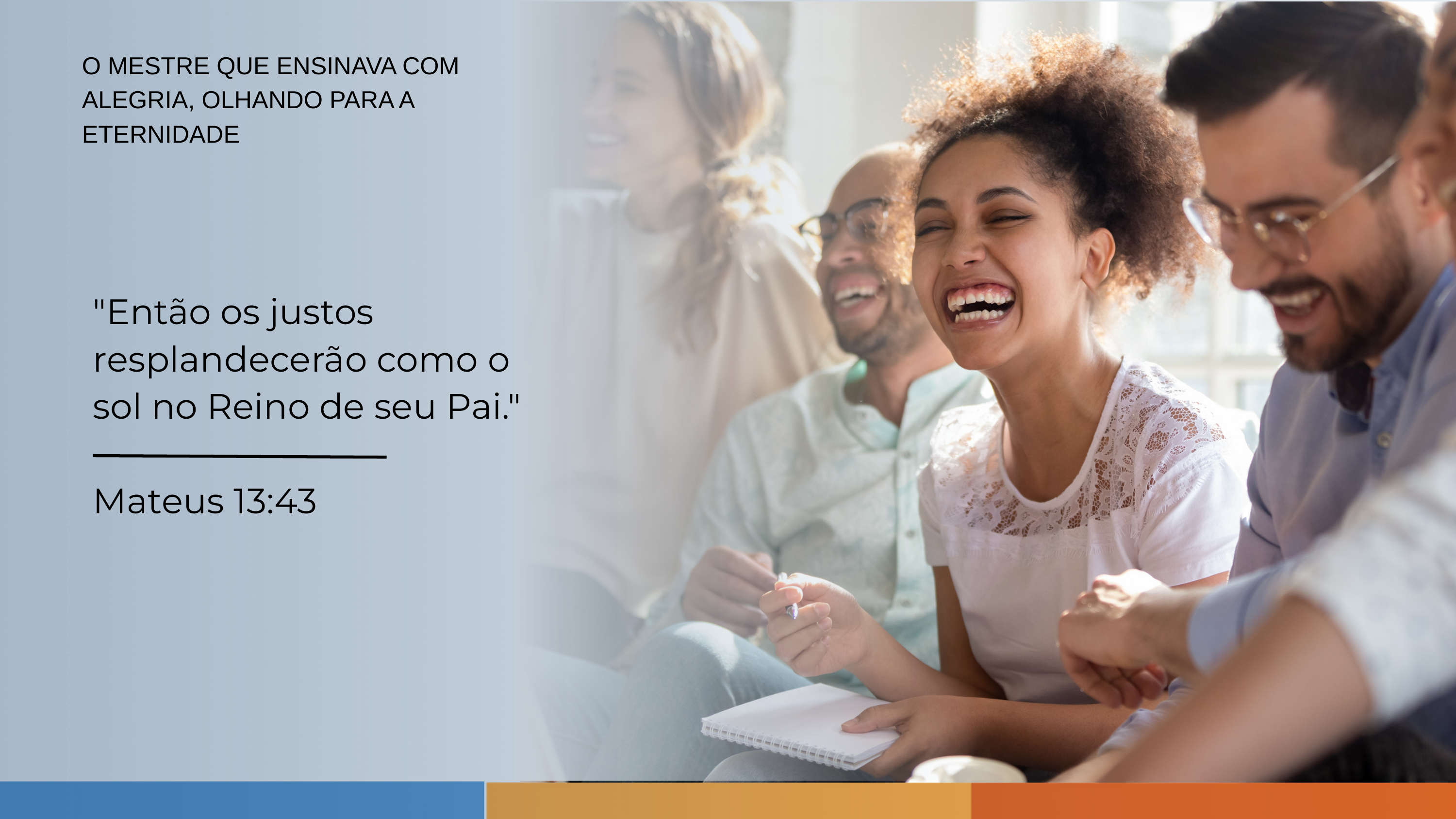

O MESTRE QUE ENSINAVA COM ALEGRIA, OLHANDO PARA A ETERNIDADE
"Então os justos resplandecerão como o sol no Reino de seu Pai."

Mateus 13:43